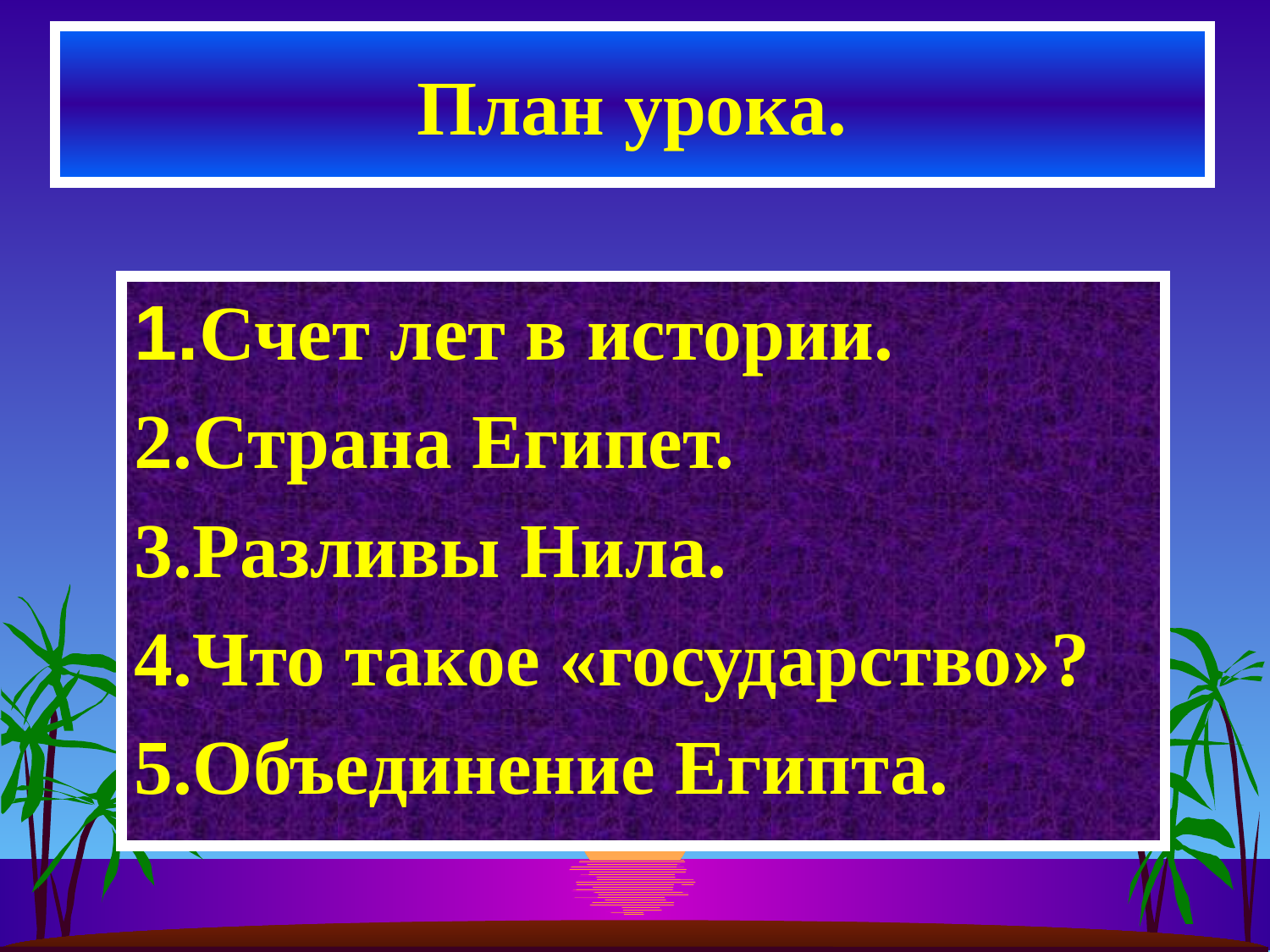

# План урока.
1.Счет лет в истории.
2.Страна Египет.
3.Разливы Нила.
4.Что такое «государство»?
5.Объединение Египта.